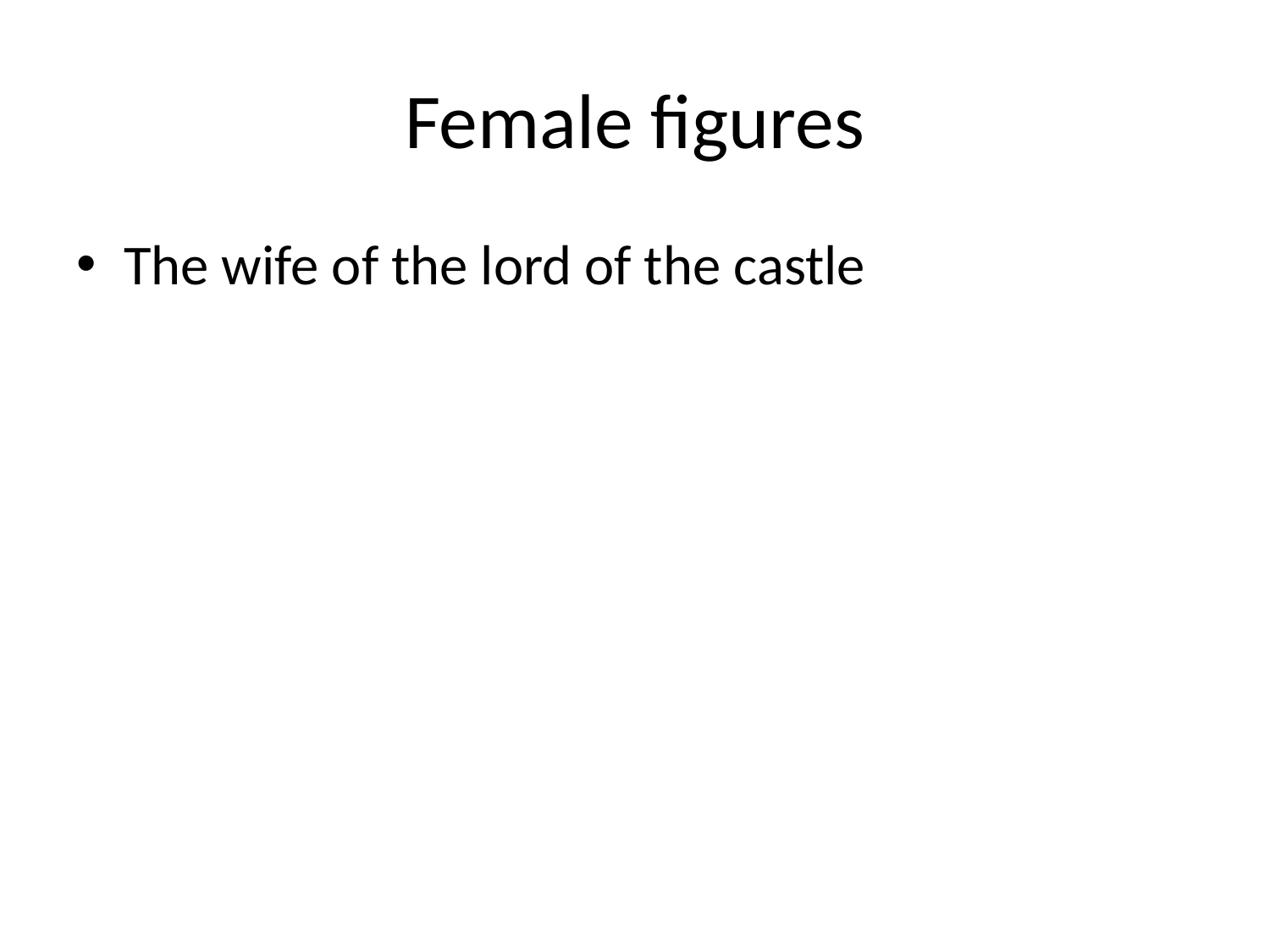

# Female figures
The wife of the lord of the castle